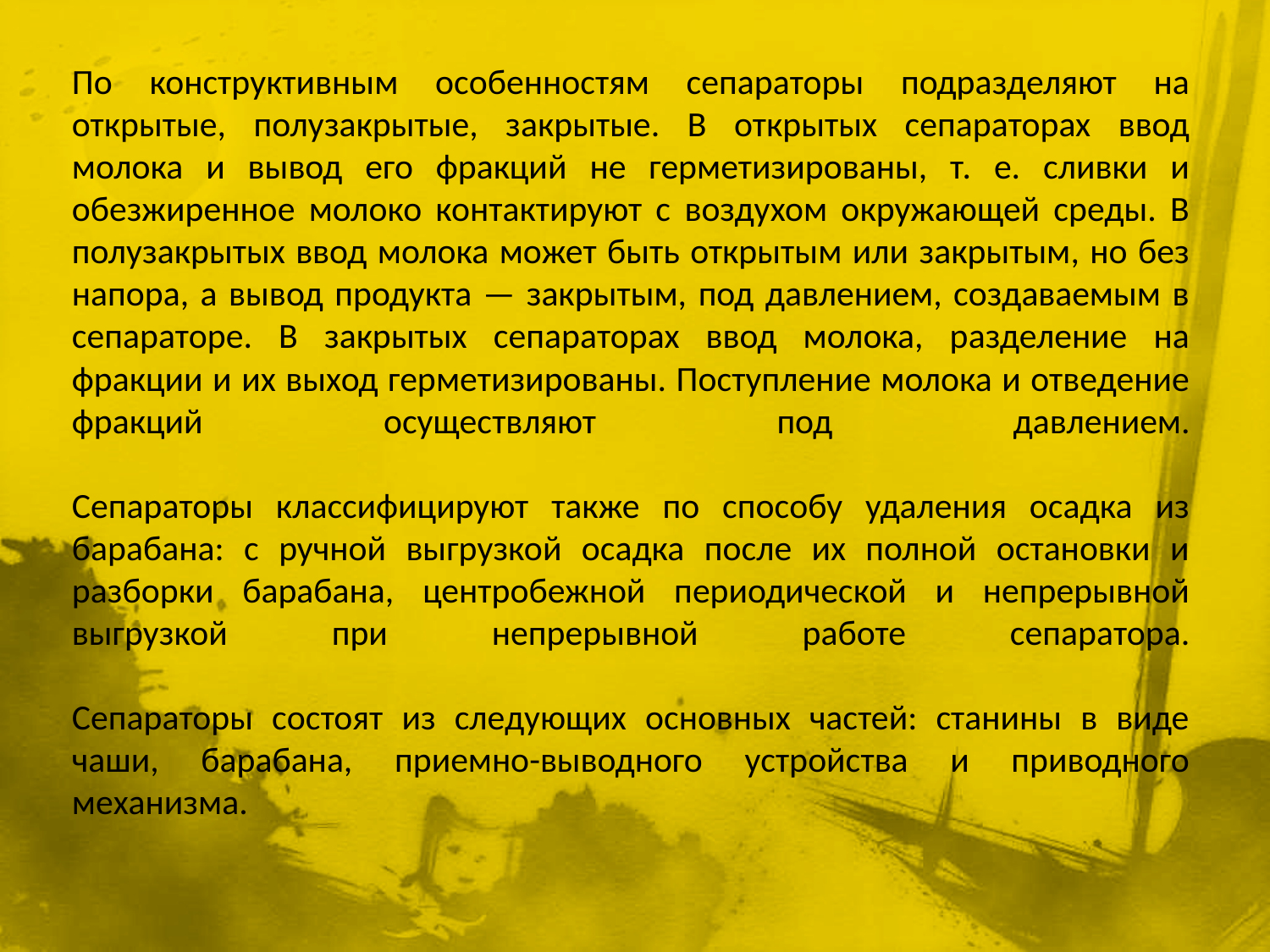

# По конструктивным особенностям сепараторы подразделяют на открытые, полузакрытые, закрытые. В открытых сепараторах ввод молока и вывод его фракций не герметизированы, т. е. сливки и обезжиренное молоко контактируют с воздухом окружающей среды. В полузакрытых ввод молока может быть открытым или закрытым, но без напора, а вывод продукта — закрытым, под давлением, создаваемым в сепараторе. В закрытых сепараторах ввод молока, разделение на фракции и их выход герметизированы. Поступление молока и отведение фракций осуществляют под давлением. Сепараторы классифицируют также по способу удаления осадка из барабана: с ручной выгрузкой осадка после их полной остановки и разборки барабана, центробежной периодической и непрерывной выгрузкой при непрерывной работе сепаратора. Сепараторы состоят из следующих основных частей: станины в виде чаши, барабана, приемно-выводного устройства и приводного механизма.